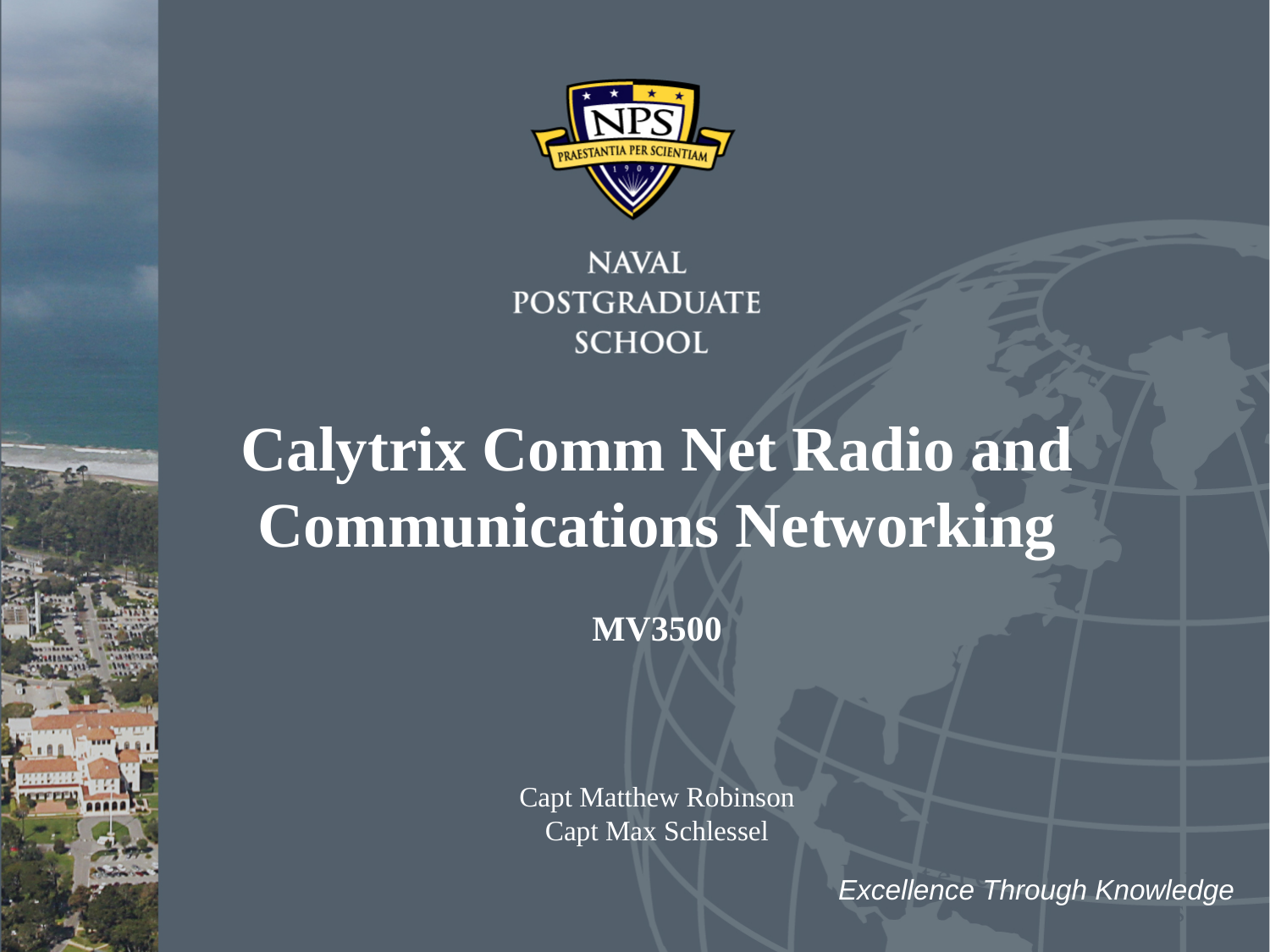

# Calytrix Comm Net Radio and Communications Networking
MV3500
Capt Matthew Robinson
Capt Max Schlessel
Excellence Through Knowledge